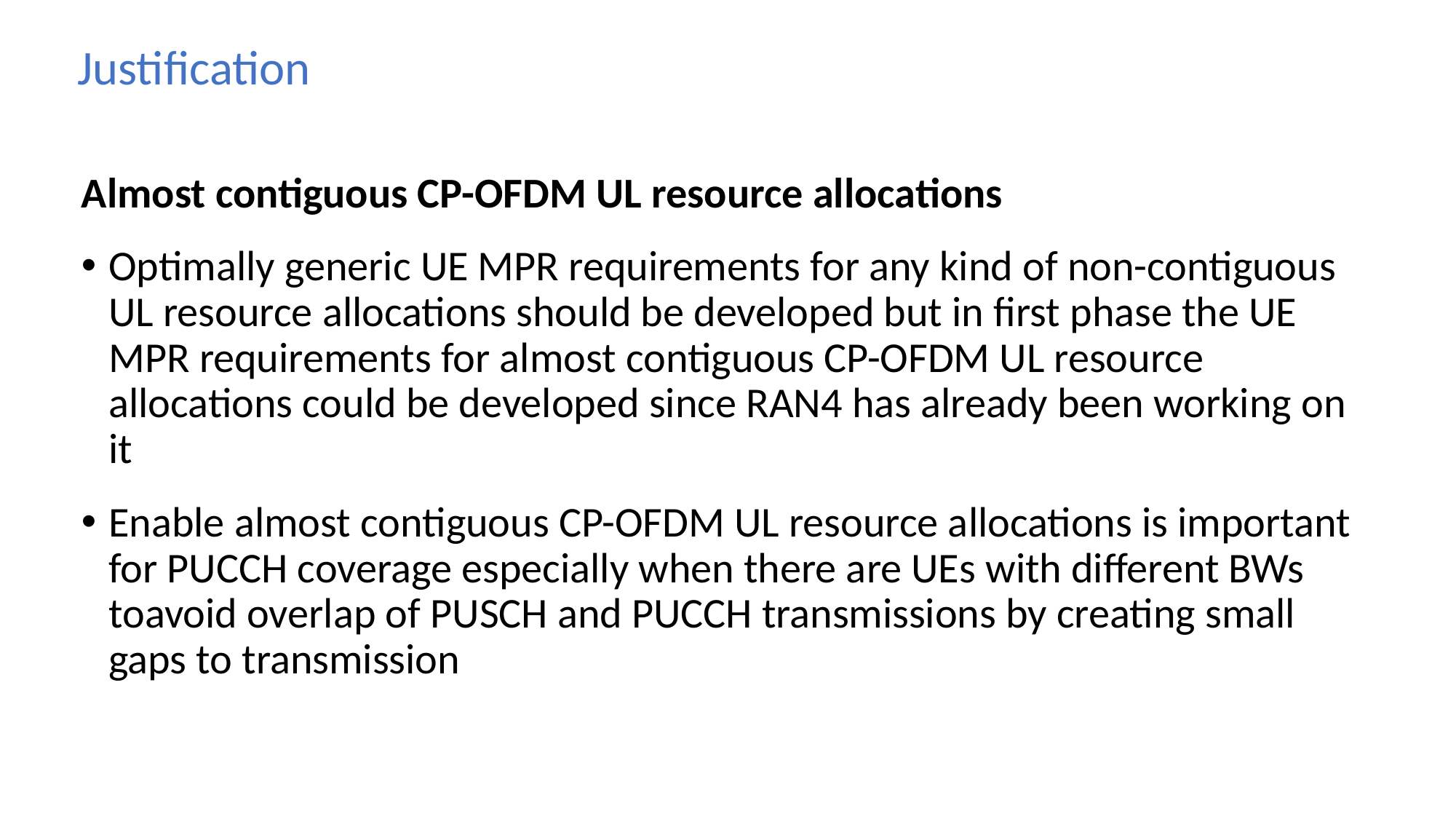

# Justification

Almost contiguous CP-OFDM UL resource allocations
Optimally generic UE MPR requirements for any kind of non-contiguous UL resource allocations should be developed but in first phase the UE MPR requirements for almost contiguous CP-OFDM UL resource allocations could be developed since RAN4 has already been working on it
Enable almost contiguous CP-OFDM UL resource allocations is important for PUCCH coverage especially when there are UEs with different BWs toavoid overlap of PUSCH and PUCCH transmissions by creating small gaps to transmission